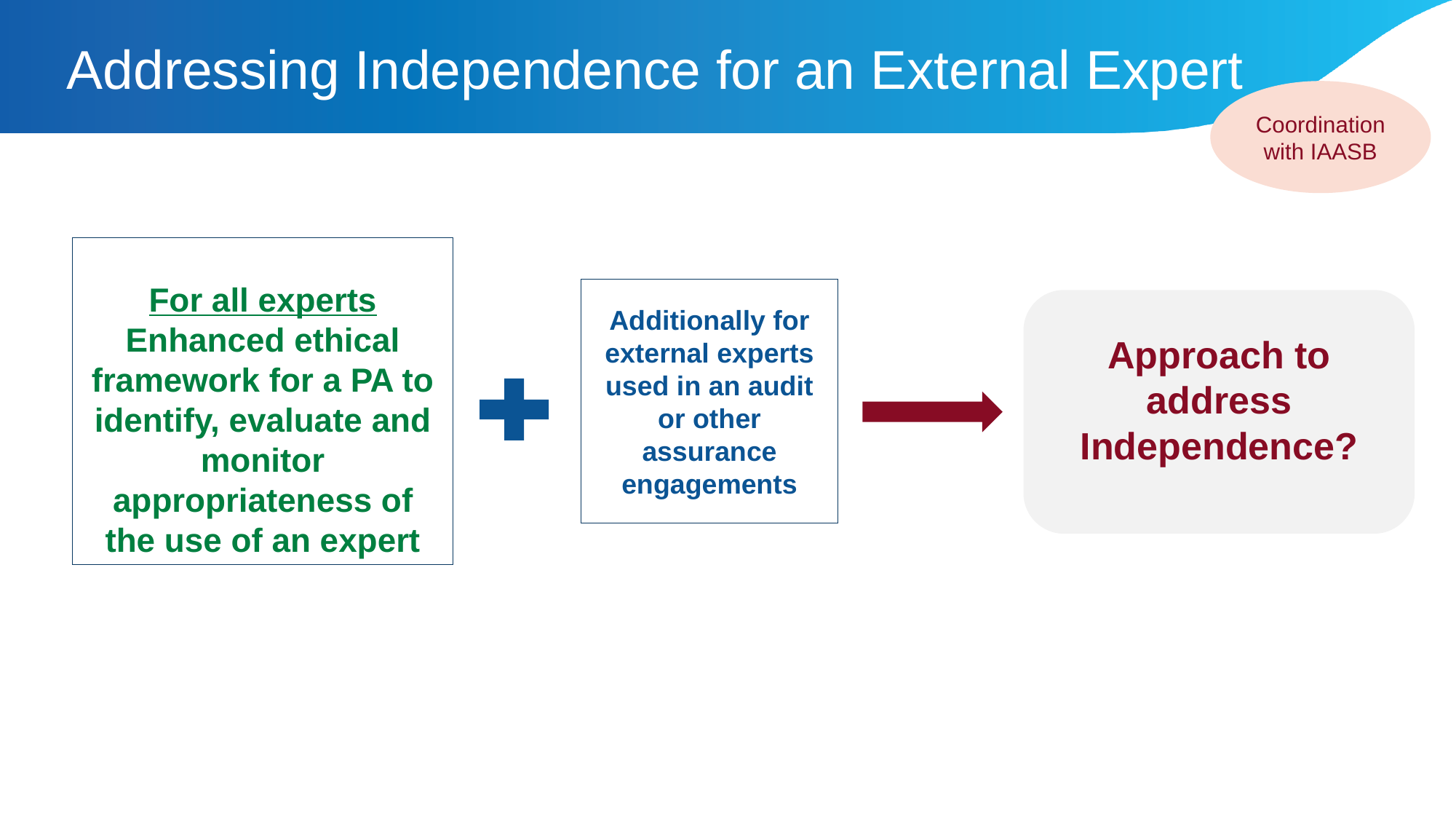

# Addressing Independence for an External Expert
Coordination with IAASB
For all experts
Enhanced ethical framework for a PA to identify, evaluate and monitor appropriateness of the use of an expert
Additionally for external experts used in an audit or other assurance engagements

Approach to address Independence?